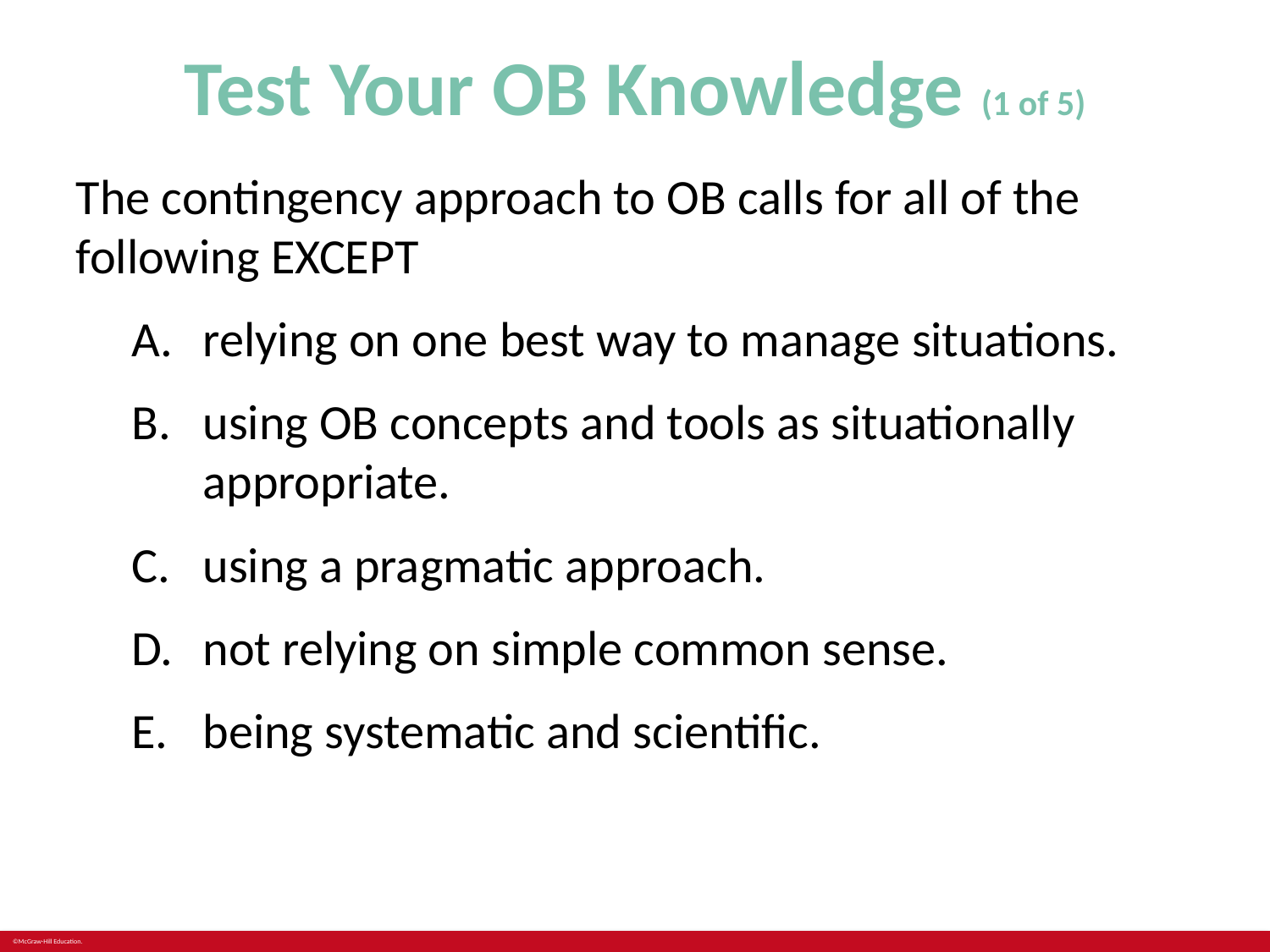

# Test Your OB Knowledge (1 of 5)
The contingency approach to OB calls for all of the following EXCEPT
relying on one best way to manage situations.
using OB concepts and tools as situationally appropriate.
using a pragmatic approach.
not relying on simple common sense.
being systematic and scientific.